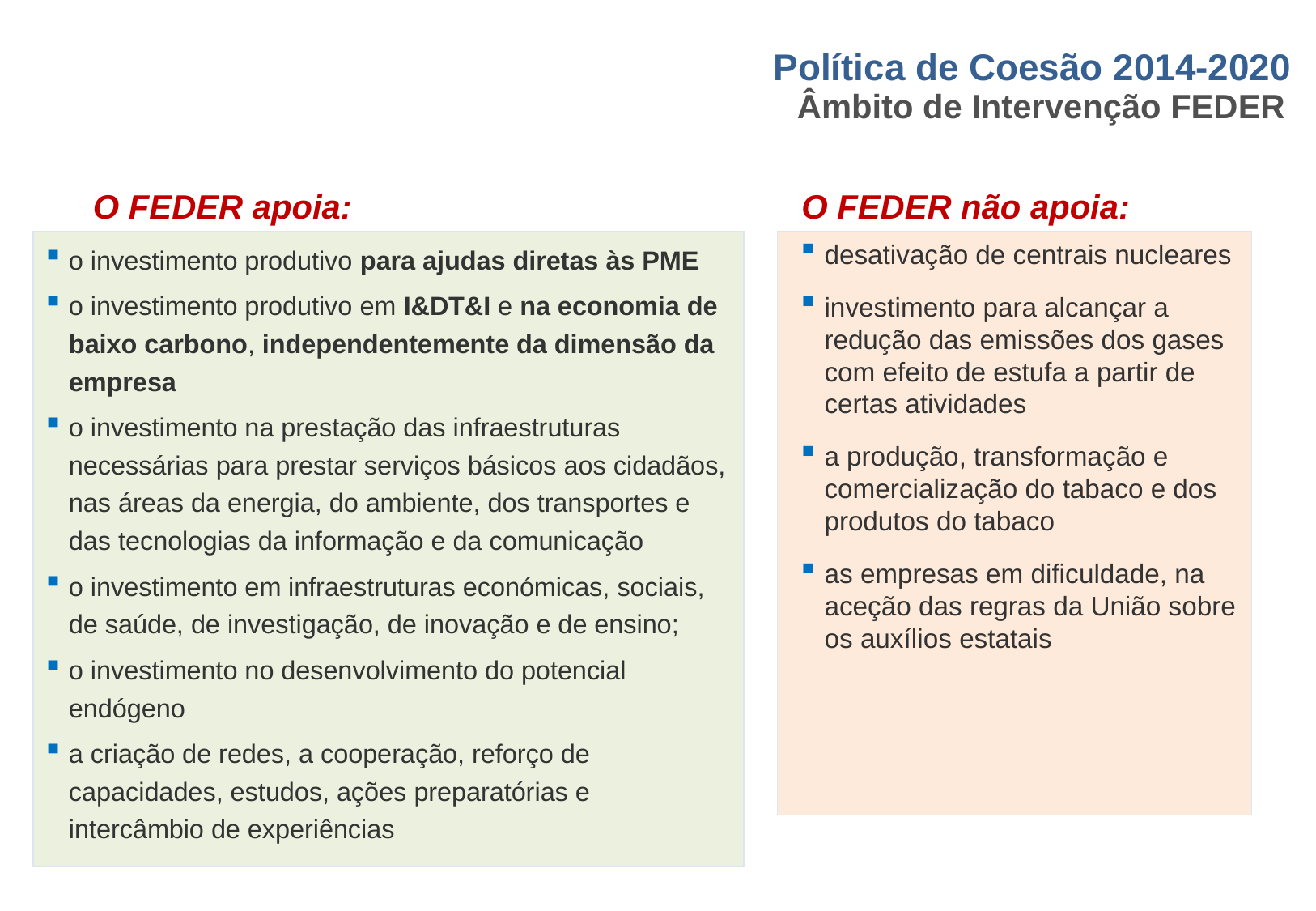

Política de Coesão 2014-2020
Âmbito de Intervenção FEDER
O FEDER apoia:
O FEDER não apoia:
desativação de centrais nucleares
investimento para alcançar a redução das emissões dos gases com efeito de estufa a partir de certas atividades
a produção, transformação e comercialização do tabaco e dos produtos do tabaco
as empresas em dificuldade, na aceção das regras da União sobre os auxílios estatais
o investimento produtivo para ajudas diretas às PME
o investimento produtivo em I&DT&I e na economia de baixo carbono, independentemente da dimensão da empresa
o investimento na prestação das infraestruturas necessárias para prestar serviços básicos aos cidadãos, nas áreas da energia, do ambiente, dos transportes e das tecnologias da informação e da comunicação
o investimento em infraestruturas económicas, sociais, de saúde, de investigação, de inovação e de ensino;
o investimento no desenvolvimento do potencial endógeno
a criação de redes, a cooperação, reforço de capacidades, estudos, ações preparatórias e intercâmbio de experiências